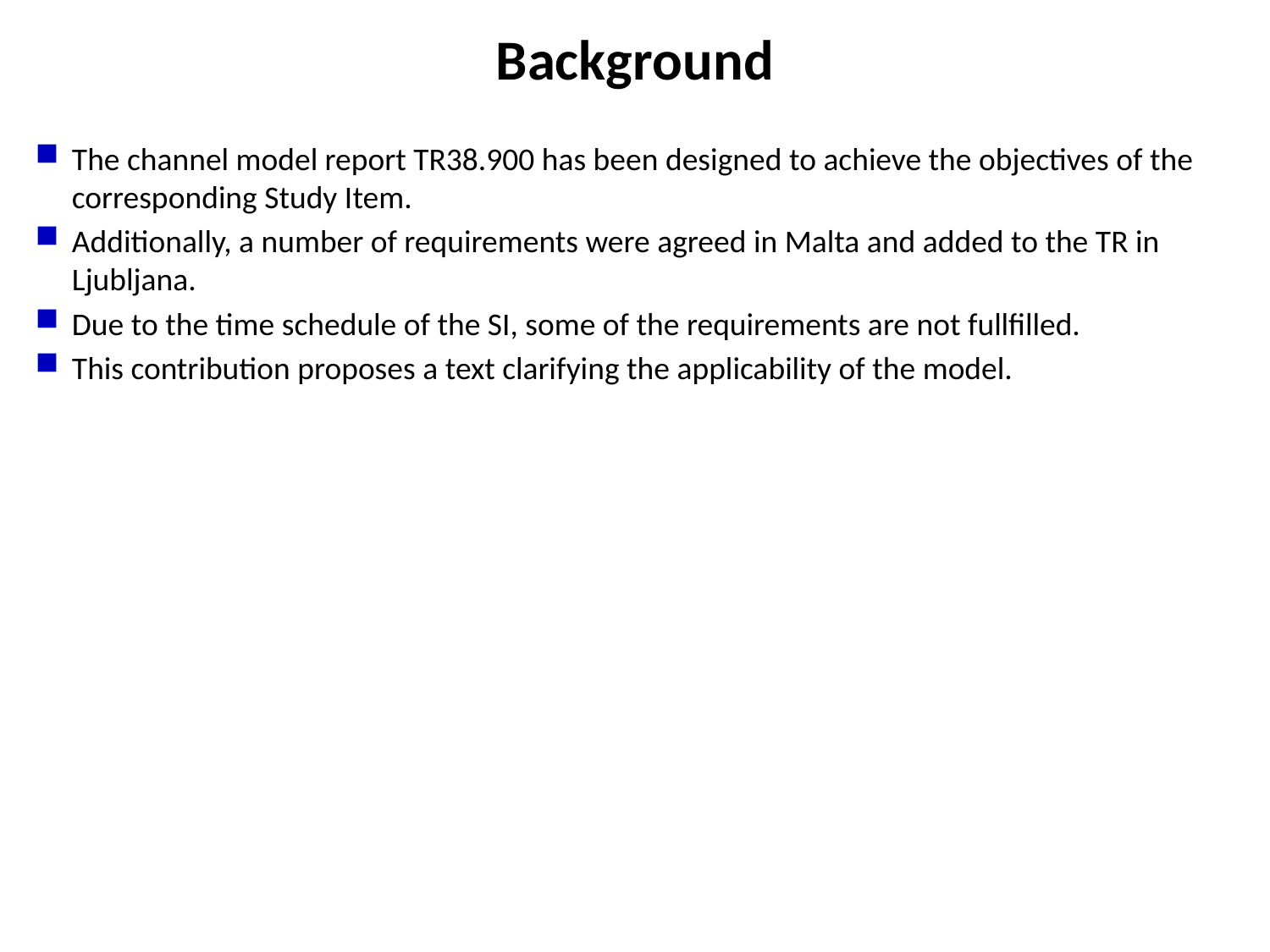

# Background
The channel model report TR38.900 has been designed to achieve the objectives of the corresponding Study Item.
Additionally, a number of requirements were agreed in Malta and added to the TR in Ljubljana.
Due to the time schedule of the SI, some of the requirements are not fullfilled.
This contribution proposes a text clarifying the applicability of the model.